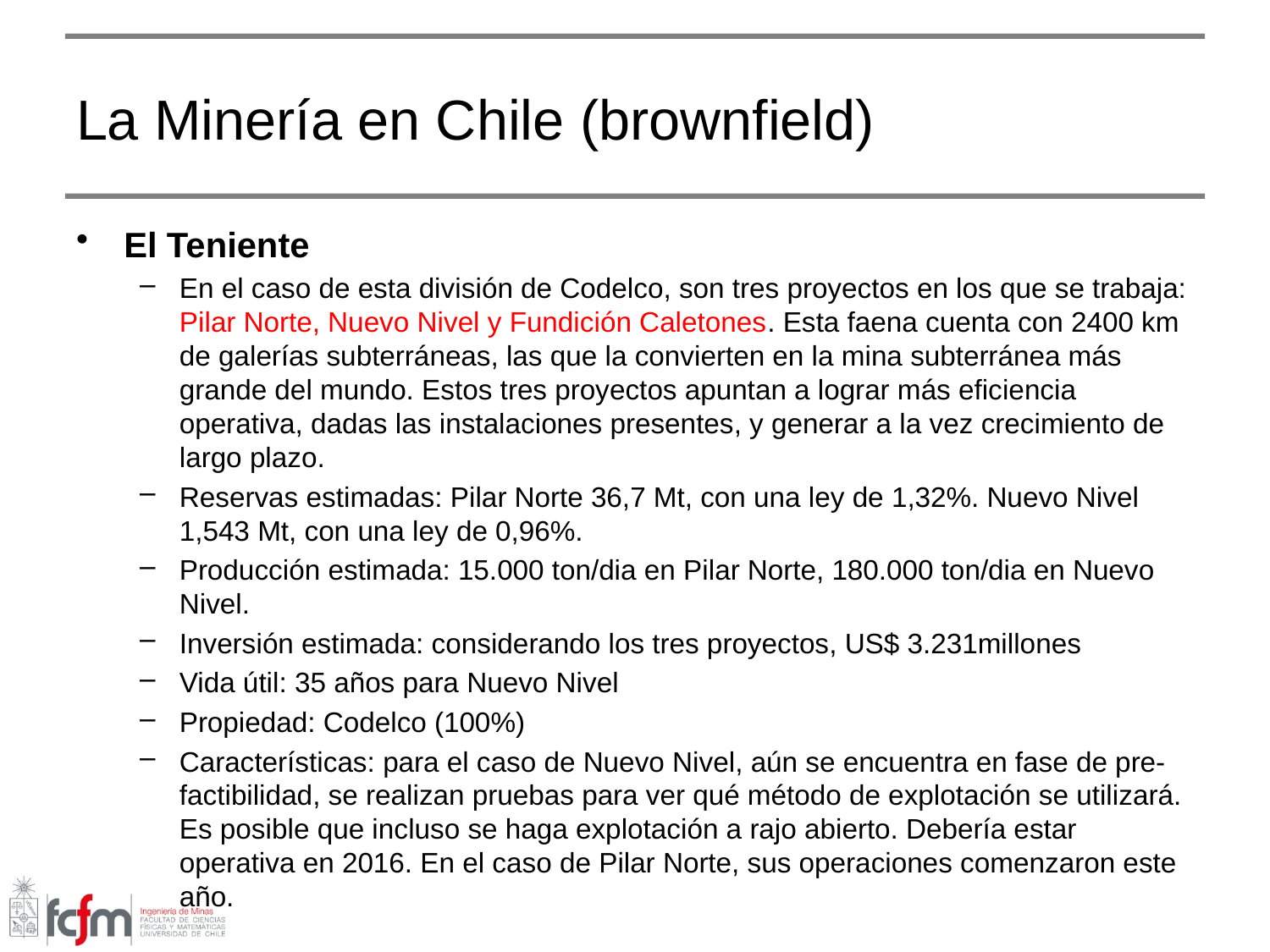

# La Minería en Chile (brownfield)
El Teniente
En el caso de esta división de Codelco, son tres proyectos en los que se trabaja: Pilar Norte, Nuevo Nivel y Fundición Caletones. Esta faena cuenta con 2400 km de galerías subterráneas, las que la convierten en la mina subterránea más grande del mundo. Estos tres proyectos apuntan a lograr más eficiencia operativa, dadas las instalaciones presentes, y generar a la vez crecimiento de largo plazo.
Reservas estimadas: Pilar Norte 36,7 Mt, con una ley de 1,32%. Nuevo Nivel 1,543 Mt, con una ley de 0,96%.
Producción estimada: 15.000 ton/dia en Pilar Norte, 180.000 ton/dia en Nuevo Nivel.
Inversión estimada: considerando los tres proyectos, US$ 3.231millones
Vida útil: 35 años para Nuevo Nivel
Propiedad: Codelco (100%)
Características: para el caso de Nuevo Nivel, aún se encuentra en fase de pre-factibilidad, se realizan pruebas para ver qué método de explotación se utilizará. Es posible que incluso se haga explotación a rajo abierto. Debería estar operativa en 2016. En el caso de Pilar Norte, sus operaciones comenzaron este año.